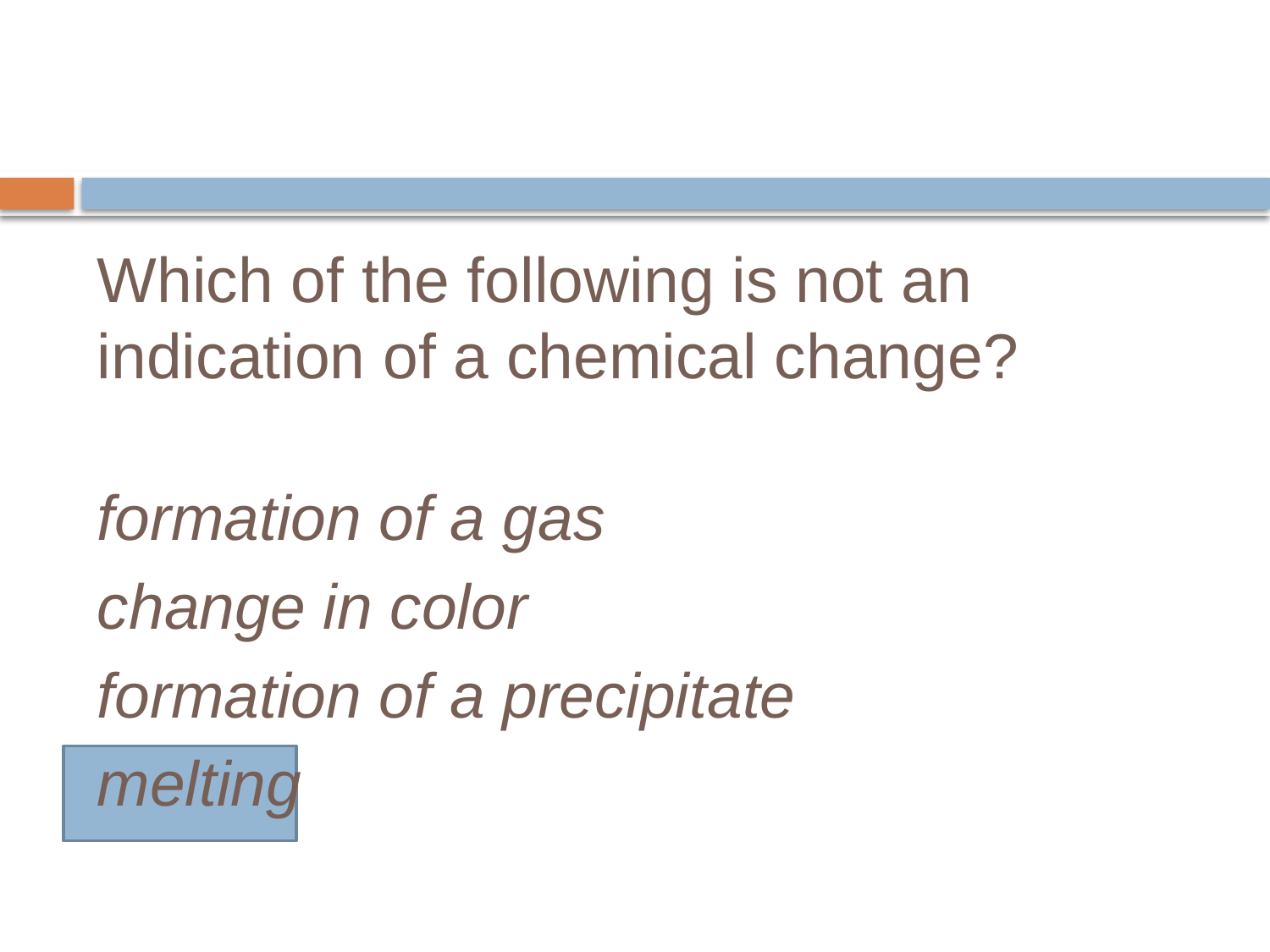

Which of the following is not an indication of a chemical change?

formation of a gas
change in color
formation of a precipitate
melting